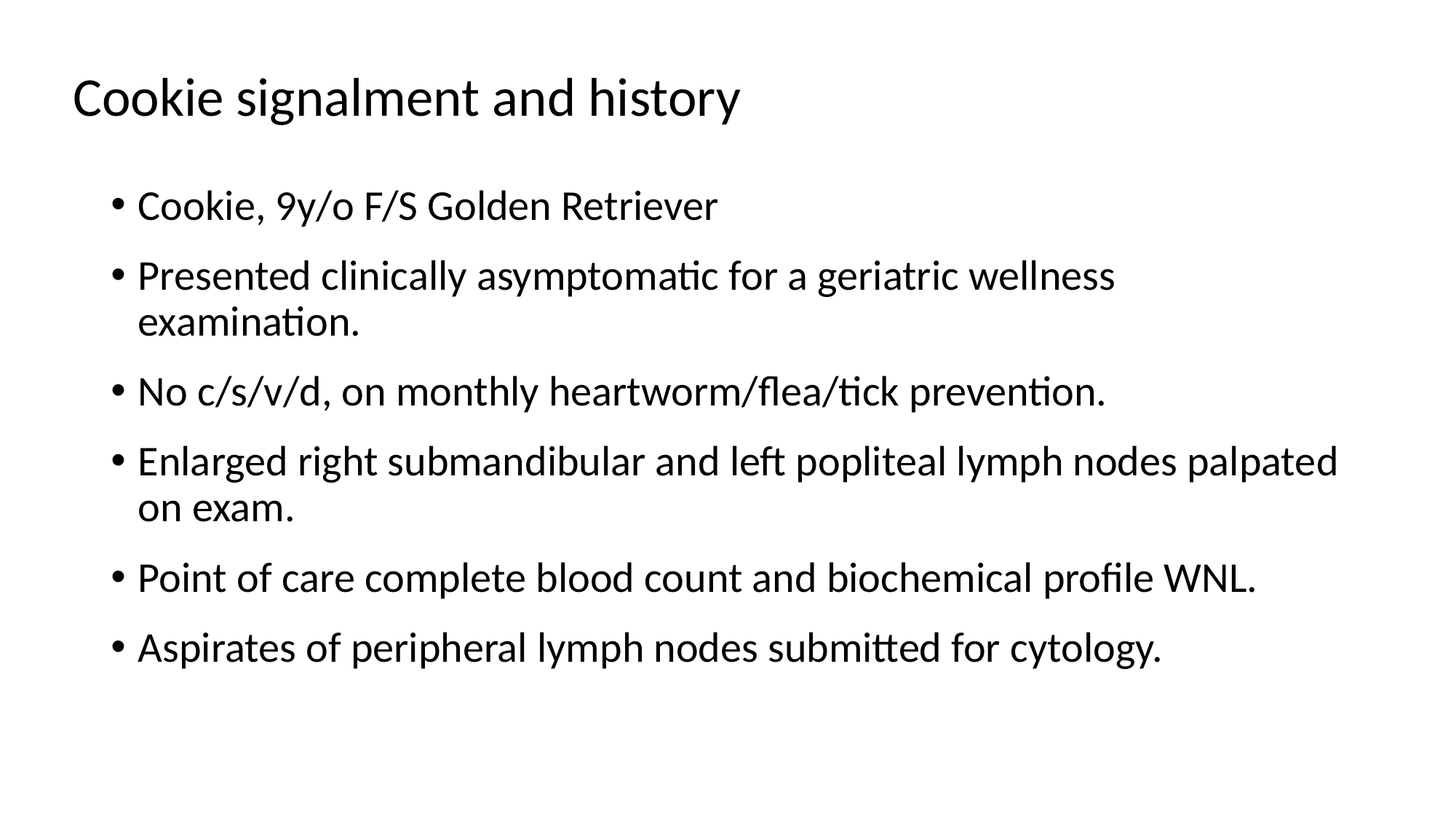

# Cookie signalment and history
Cookie, 9y/o F/S Golden Retriever
Presented clinically asymptomatic for a geriatric wellness examination.
No c/s/v/d, on monthly heartworm/flea/tick prevention.
Enlarged right submandibular and left popliteal lymph nodes palpated on exam.
Point of care complete blood count and biochemical profile WNL.
Aspirates of peripheral lymph nodes submitted for cytology.